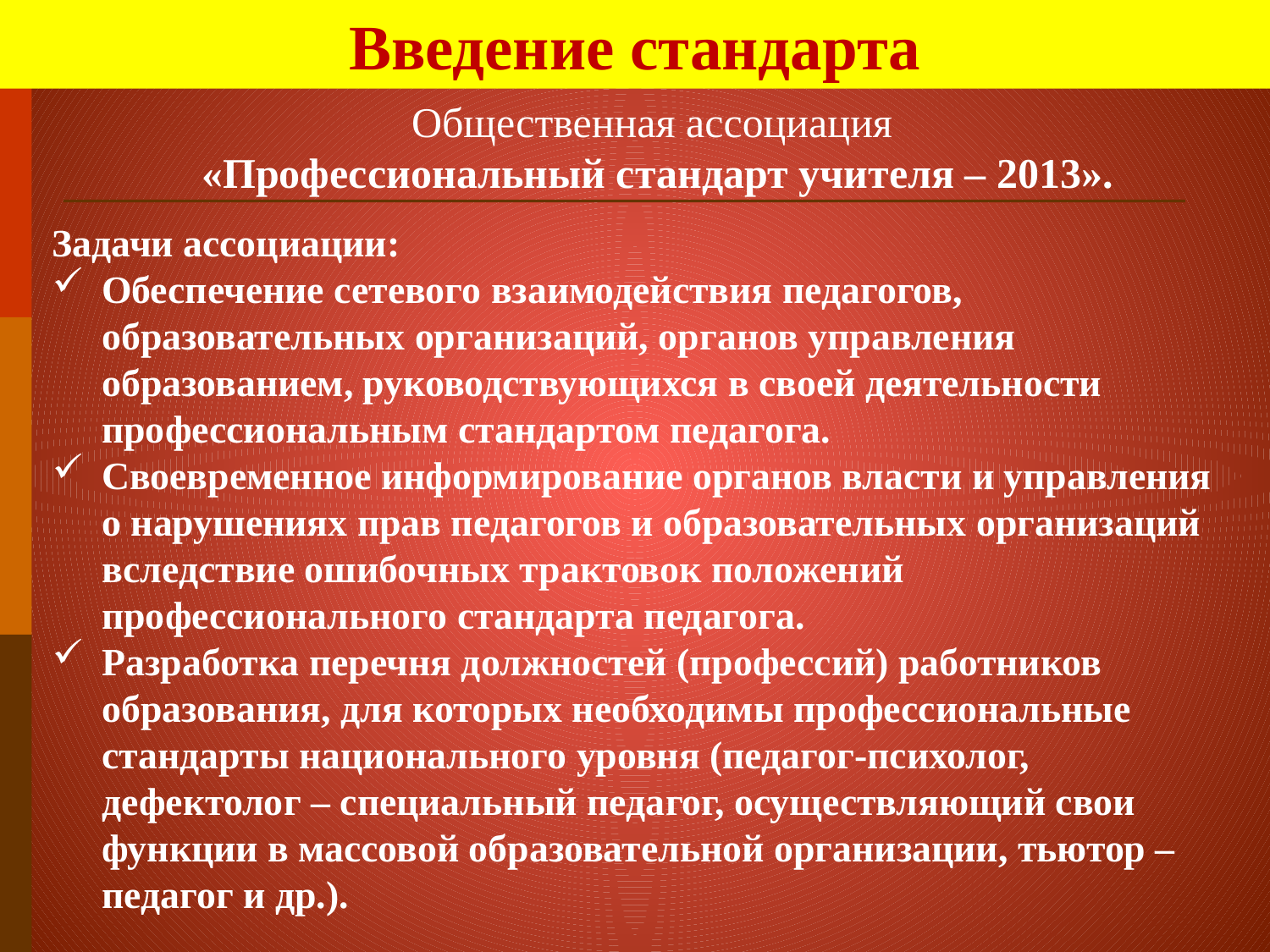

Введение стандарта
Общественная ассоциация
«Профессиональный стандарт учителя – 2013».
Задачи ассоциации:
Обеспечение сетевого взаимодействия педагогов, образовательных организаций, органов управления образованием, руководствующихся в своей деятельности профессиональным стандартом педагога.
Своевременное информирование органов власти и управления о нарушениях прав педагогов и образовательных организаций вследствие ошибочных трактовок положений профессионального стандарта педагога.
Разработка перечня должностей (профессий) работников образования, для которых необходимы профессиональные стандарты национального уровня (педагог-психолог, дефектолог – специальный педагог, осуществляющий свои функции в массовой образовательной организации, тьютор – педагог и др.).